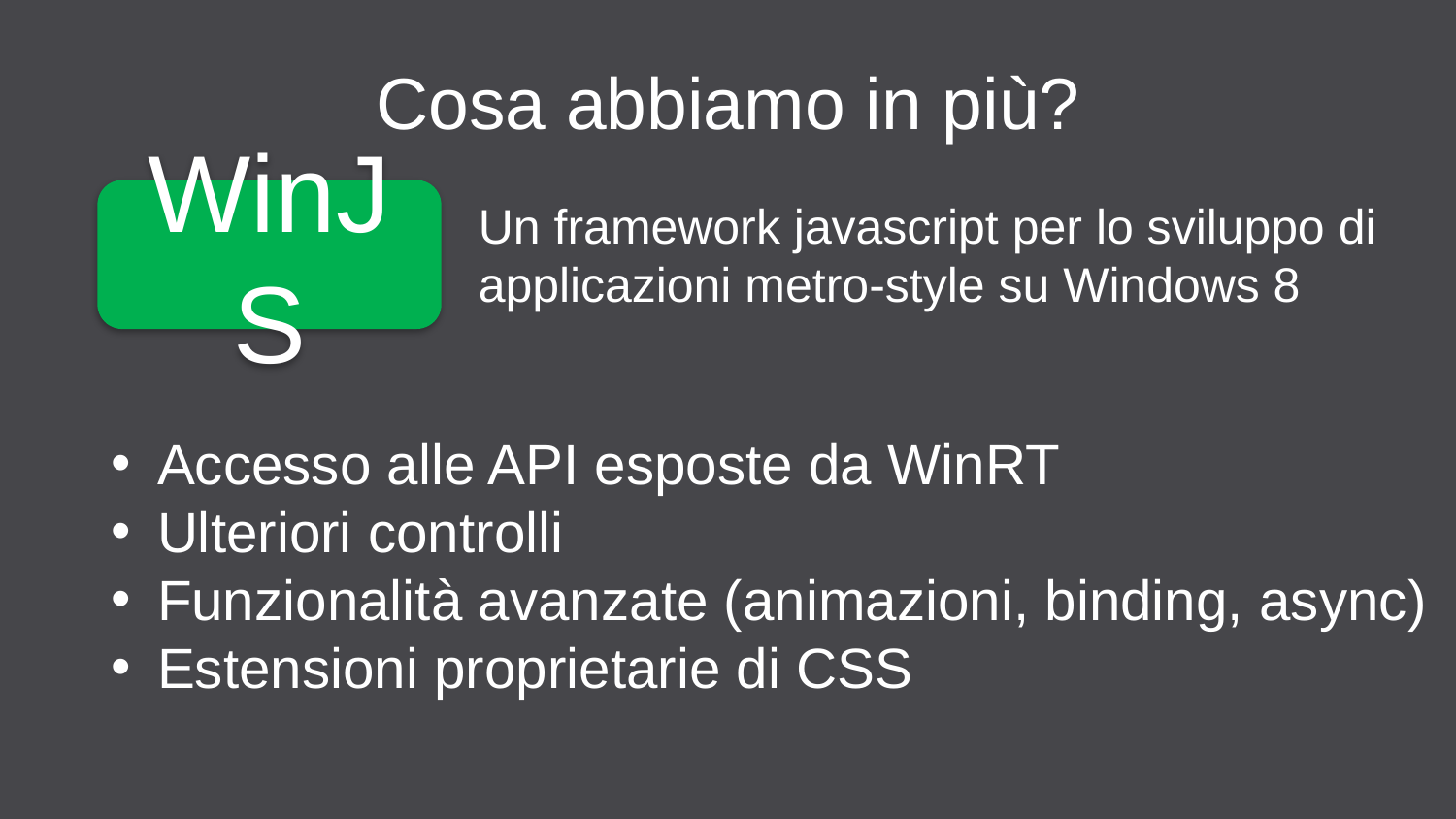

# Cosa abbiamo in più?
WinJS
Un framework javascript per lo sviluppo di applicazioni metro-style su Windows 8
Accesso alle API esposte da WinRT
Ulteriori controlli
Funzionalità avanzate (animazioni, binding, async)
Estensioni proprietarie di CSS